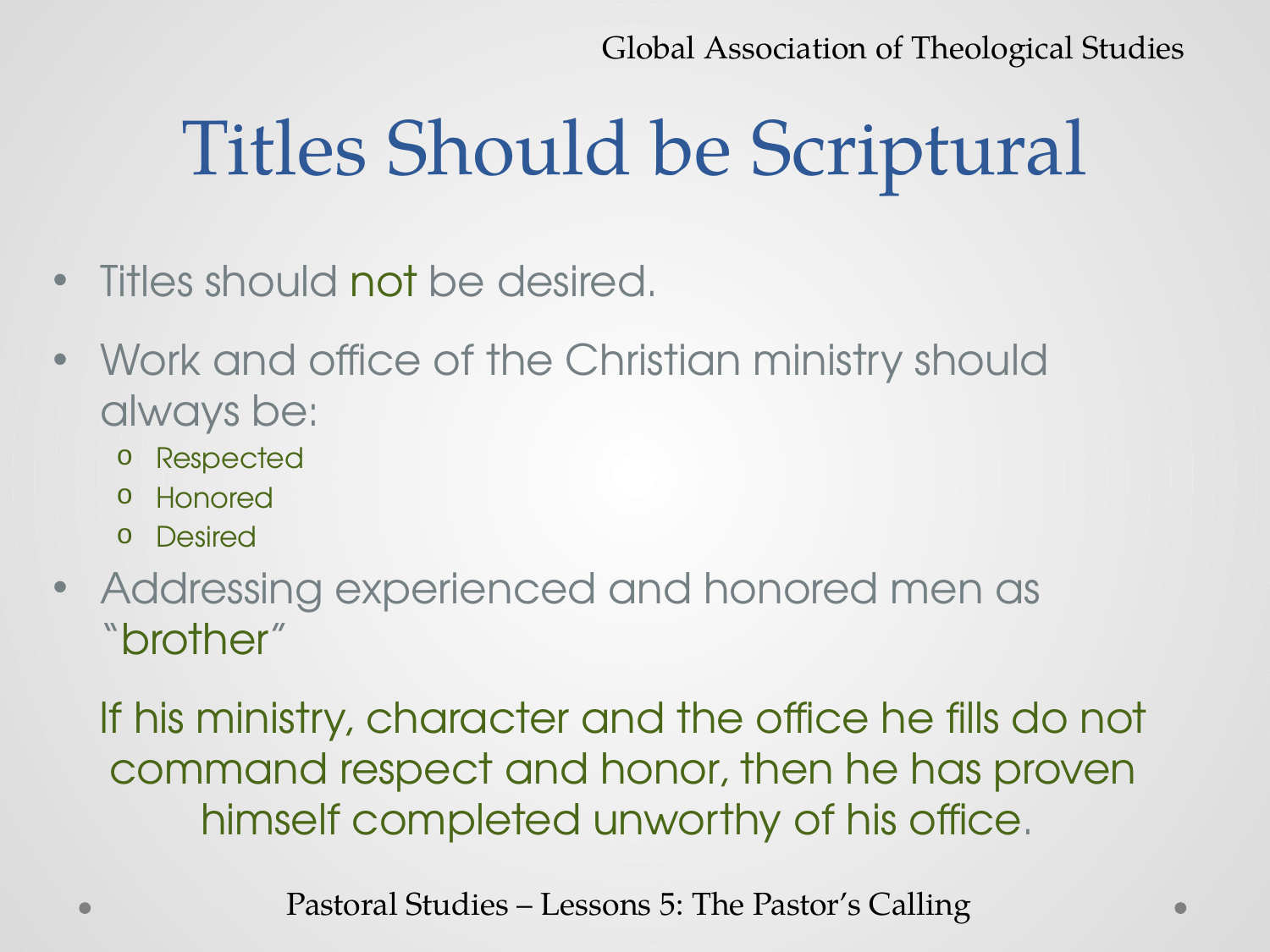

# Titles Should be Scriptural
Global Association of Theological Studies
Titles should not be desired.

Work and office of the Christian ministry should always be:
Respected
Honored
Desired
Addressing experienced and honored men as “brother”

If his ministry, character and the office he fills do not command respect and honor, then he has proven himself completed unworthy of his office.
Pastoral Studies – Lessons 5: The Pastor’s Calling